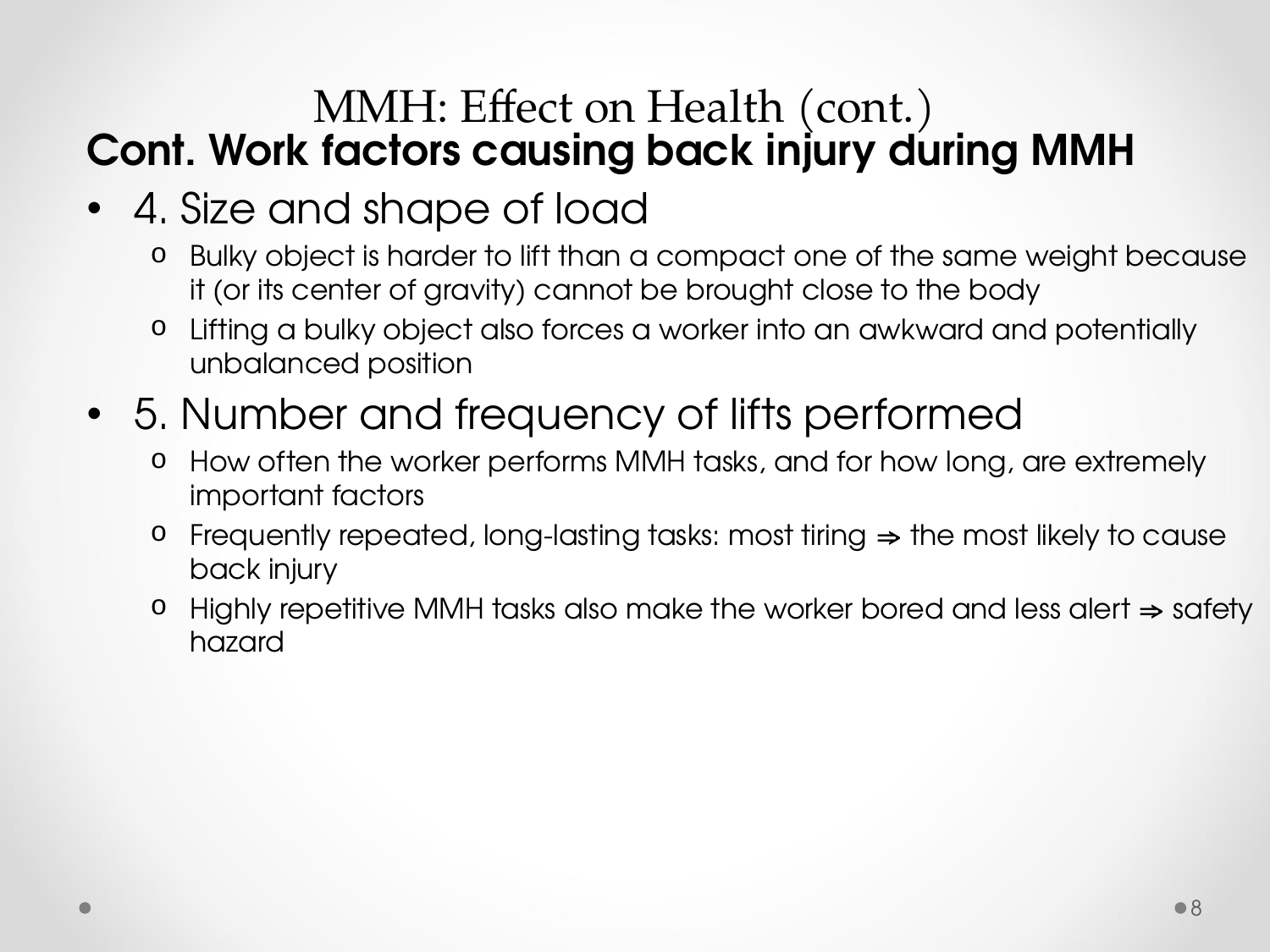

# MMH: Effect on Health (cont.)

Cont. Work factors causing back injury during MMH
4. Size and shape of load
Bulky object is harder to lift than a compact one of the same weight because it (or its center of gravity) cannot be brought close to the body
Lifting a bulky object also forces a worker into an awkward and potentially unbalanced position
5. Number and frequency of lifts performed
How often the worker performs MMH tasks, and for how long, are extremely important factors
Frequently repeated, long-lasting tasks: most tiring ⇒ the most likely to cause back injury
Highly repetitive MMH tasks also make the worker bored and less alert ⇒ safety hazard
8